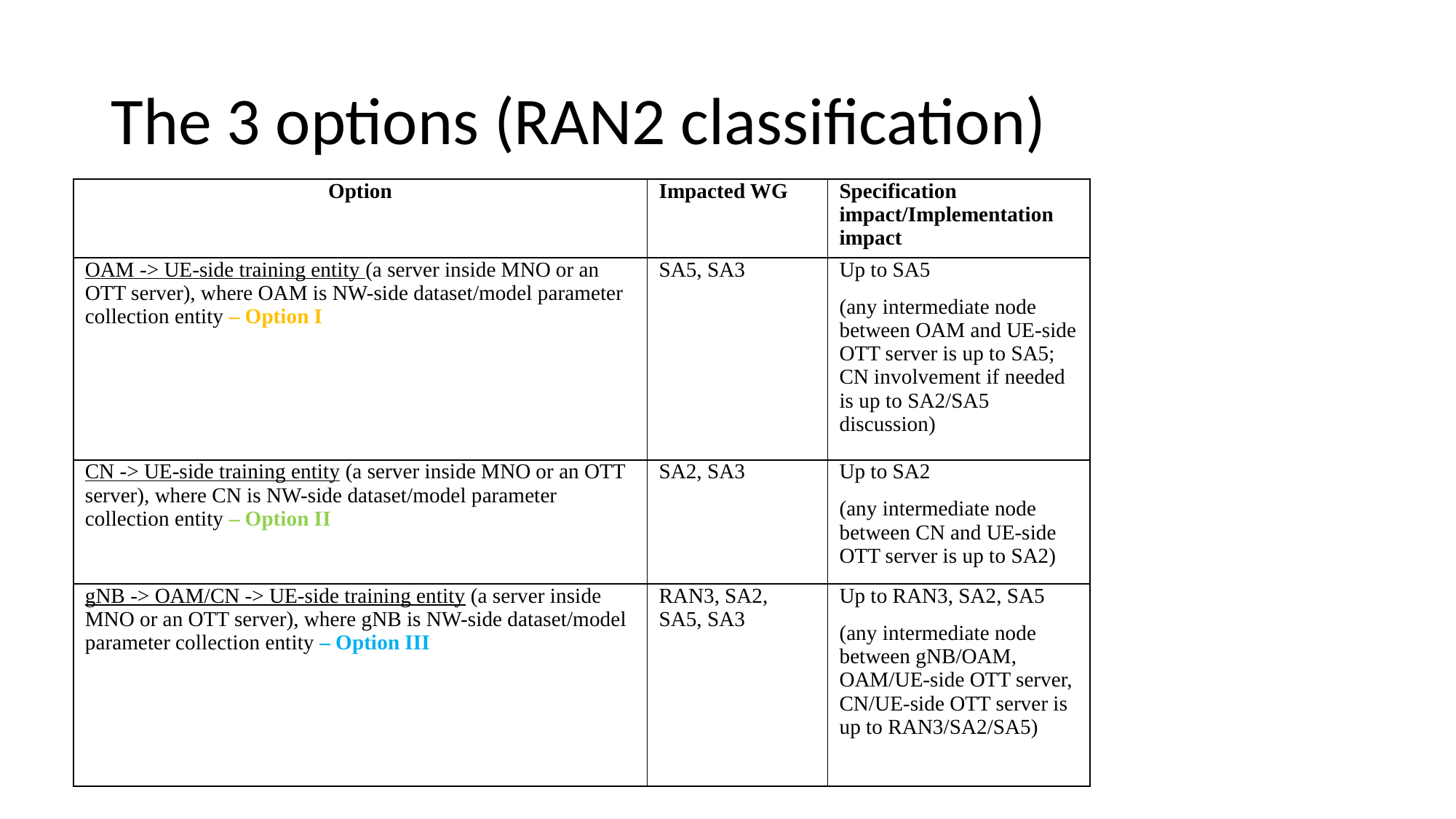

# The 3 options (RAN2 classification)
| Option | Impacted WG | Specification impact/Implementation impact |
| --- | --- | --- |
| OAM -> UE-side training entity (a server inside MNO or an OTT server), where OAM is NW-side dataset/model parameter collection entity – Option I | SA5, SA3 | Up to SA5 (any intermediate node between OAM and UE-side OTT server is up to SA5; CN involvement if needed is up to SA2/SA5 discussion) |
| CN -> UE-side training entity (a server inside MNO or an OTT server), where CN is NW-side dataset/model parameter collection entity – Option II | SA2, SA3 | Up to SA2 (any intermediate node between CN and UE-side OTT server is up to SA2) |
| gNB -> OAM/CN -> UE-side training entity (a server inside MNO or an OTT server), where gNB is NW-side dataset/model parameter collection entity – Option III | RAN3, SA2, SA5, SA3 | Up to RAN3, SA2, SA5 (any intermediate node between gNB/OAM, OAM/UE-side OTT server, CN/UE-side OTT server is up to RAN3/SA2/SA5) |